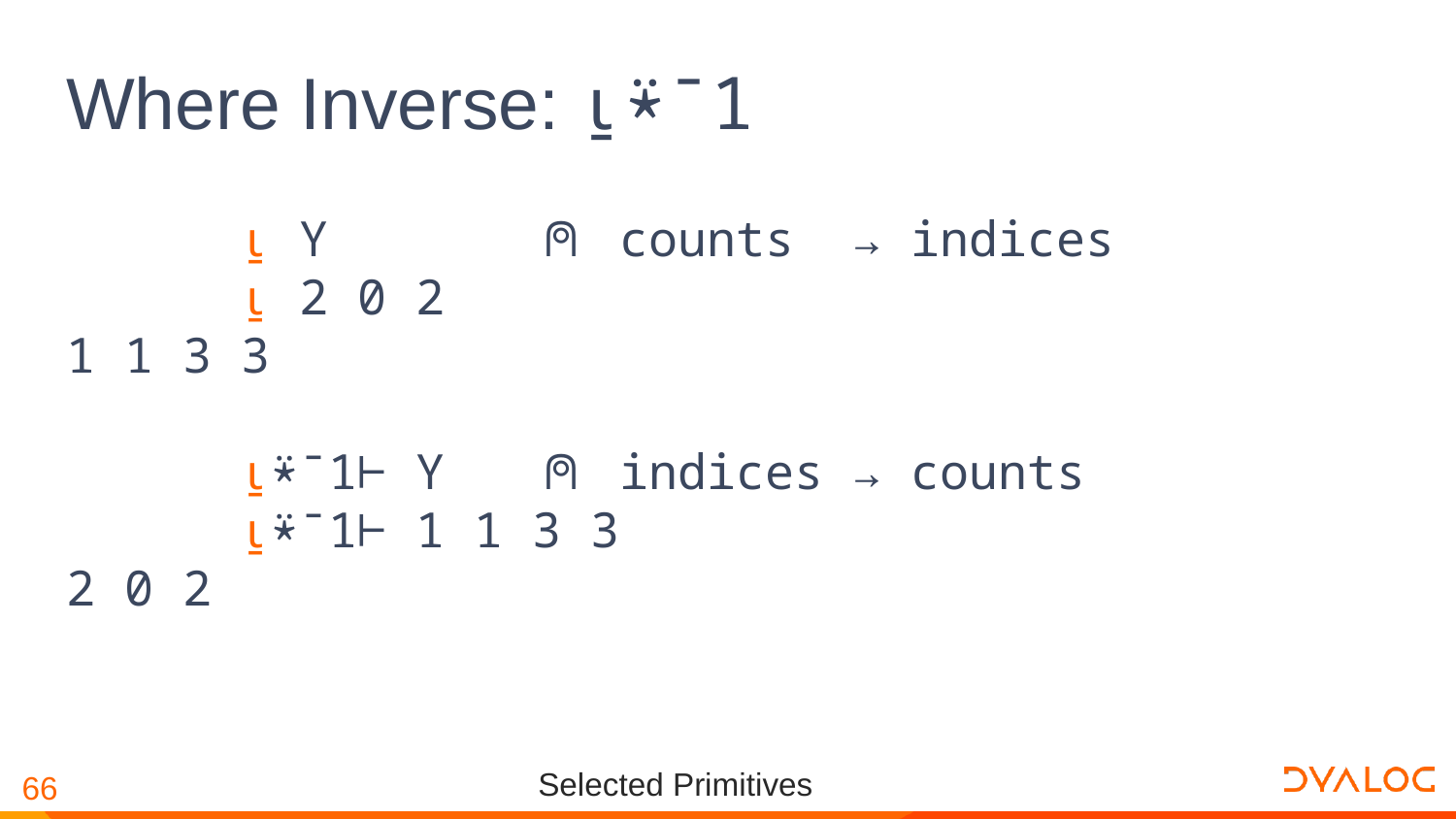

# Where Inverse: ⍸⍣¯1
      ⍸ Y       ⍝ counts  → indices
      ⍸ 2 0 2
1 1 3 3

      ⍸⍣¯1⊢ Y   ⍝ indices → counts
      ⍸⍣¯1⊢ 1 1 3 3
2 0 2